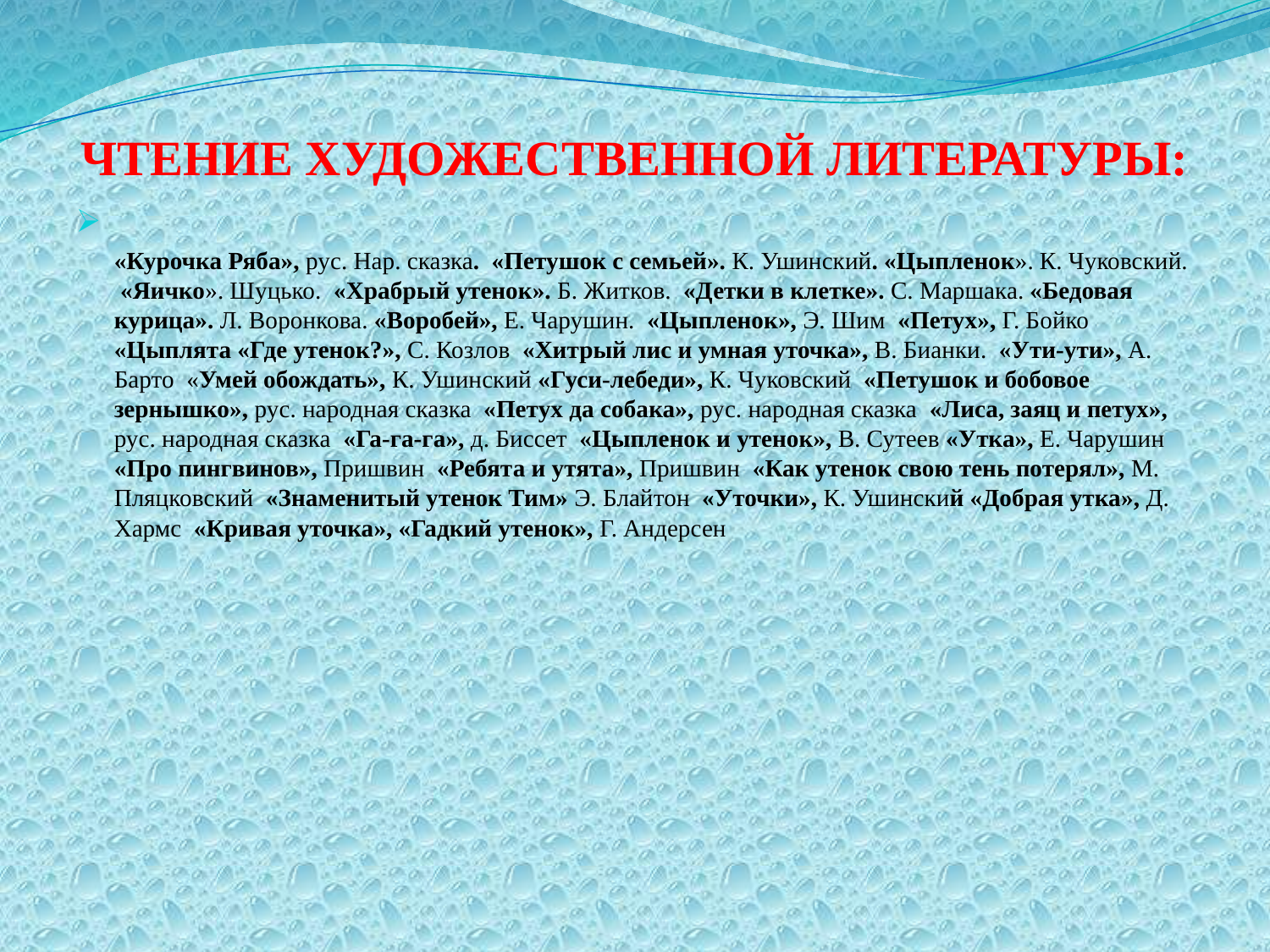

# ЧТЕНИЕ ХУДОЖЕСТВЕННОЙ ЛИТЕРАТУРЫ:
«Курочка Ряба», рус. Нар. сказка.  «Петушок с семьей». К. Ушинский. «Цыпленок». К. Чуковский.  «Яичко». Шуцько.  «Храбрый утенок». Б. Житков.  «Детки в клетке». С. Маршака. «Бедовая курица». Л. Воронкова. «Воробей», Е. Чарушин.  «Цыпленок», Э. Шим  «Петух», Г. Бойко «Цыплята «Где утенок?», С. Козлов  «Хитрый лис и умная уточка», В. Бианки.  «Ути-ути», А. Барто  «Умей обождать», К. Ушинский «Гуси-лебеди», К. Чуковский  «Петушок и бобовое зернышко», рус. народная сказка  «Петух да собака», рус. народная сказка  «Лиса, заяц и петух», рус. народная сказка  «Га-га-га», д. Биссет  «Цыпленок и утенок», В. Сутеев «Утка», Е. Чарушин  «Про пингвинов», Пришвин  «Ребята и утята», Пришвин  «Как утенок свою тень потерял», М. Пляцковский  «Знаменитый утенок Тим» Э. Блайтон  «Уточки», К. Ушинский «Добрая утка», Д. Хармс  «Кривая уточка», «Гадкий утенок», Г. Андерсен